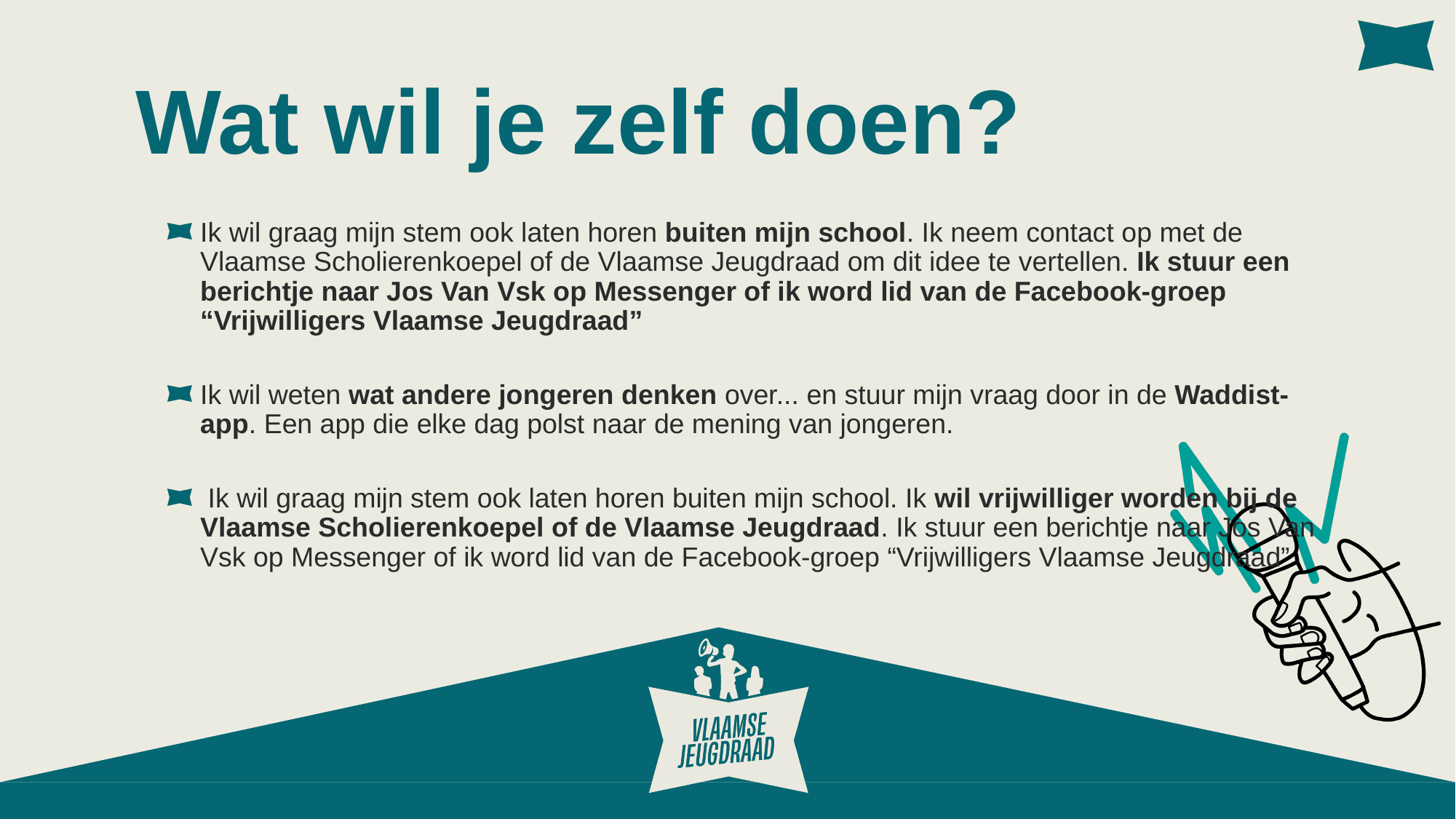

# Wat wil je zelf doen?
Ik wil graag mijn stem ook laten horen buiten mijn school. Ik neem contact op met de Vlaamse Scholierenkoepel of de Vlaamse Jeugdraad om dit idee te vertellen. Ik stuur een berichtje naar Jos Van Vsk op Messenger of ik word lid van de Facebook-groep “Vrijwilligers Vlaamse Jeugdraad”

Ik wil weten wat andere jongeren denken over... en stuur mijn vraag door in de Waddist-app. Een app die elke dag polst naar de mening van jongeren.

 Ik wil graag mijn stem ook laten horen buiten mijn school. Ik wil vrijwilliger worden bij de Vlaamse Scholierenkoepel of de Vlaamse Jeugdraad. Ik stuur een berichtje naar Jos Van Vsk op Messenger of ik word lid van de Facebook-groep “Vrijwilligers Vlaamse Jeugdraad”